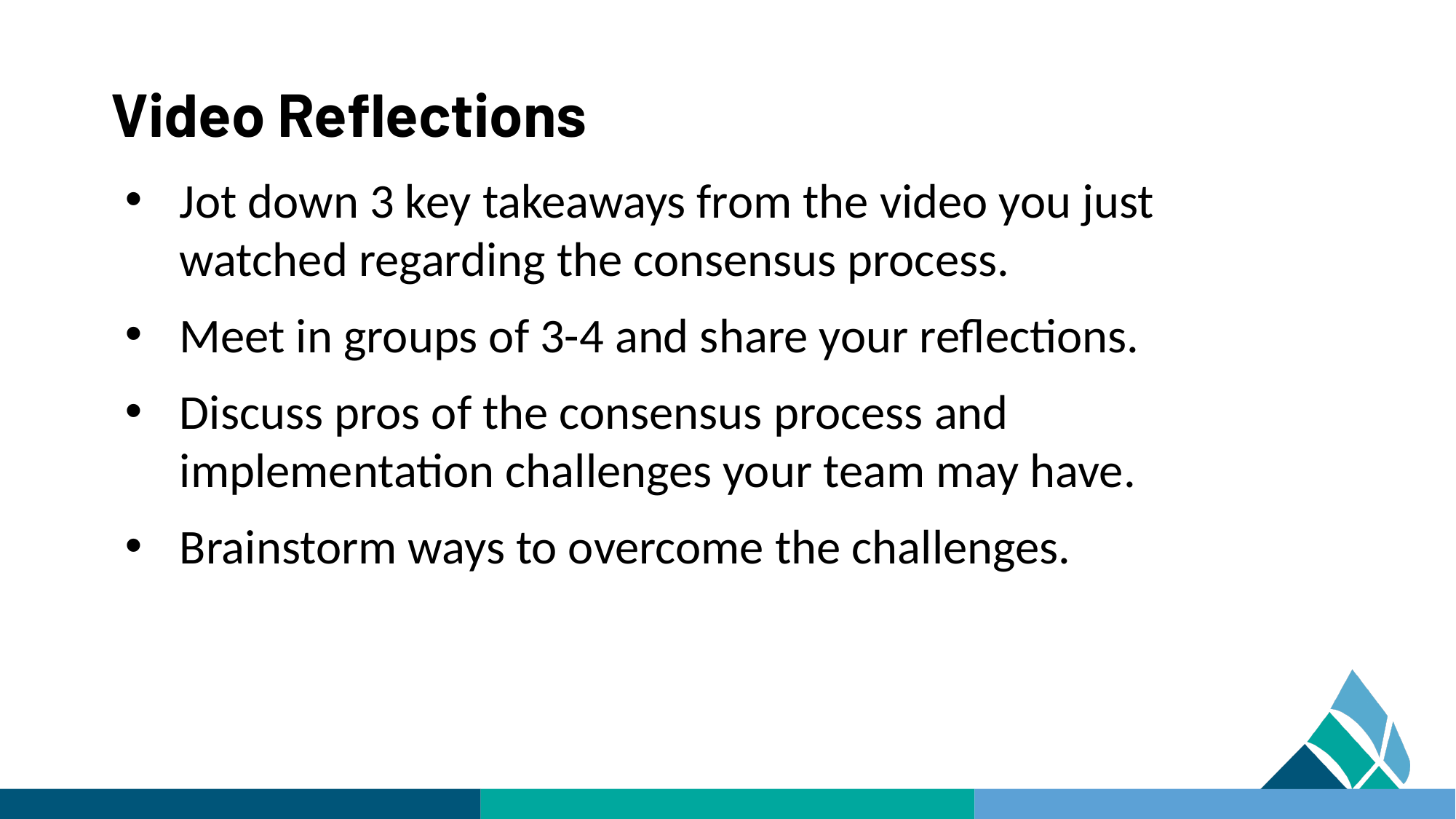

# Video Reflections Process for Consensus
Jot down 3 key takeaways from the video you just watched regarding the consensus process.
Meet in groups of 3-4 and share your reflections.
Discuss pros of the consensus process and implementation challenges your team may have.
Brainstorm ways to overcome the challenges.